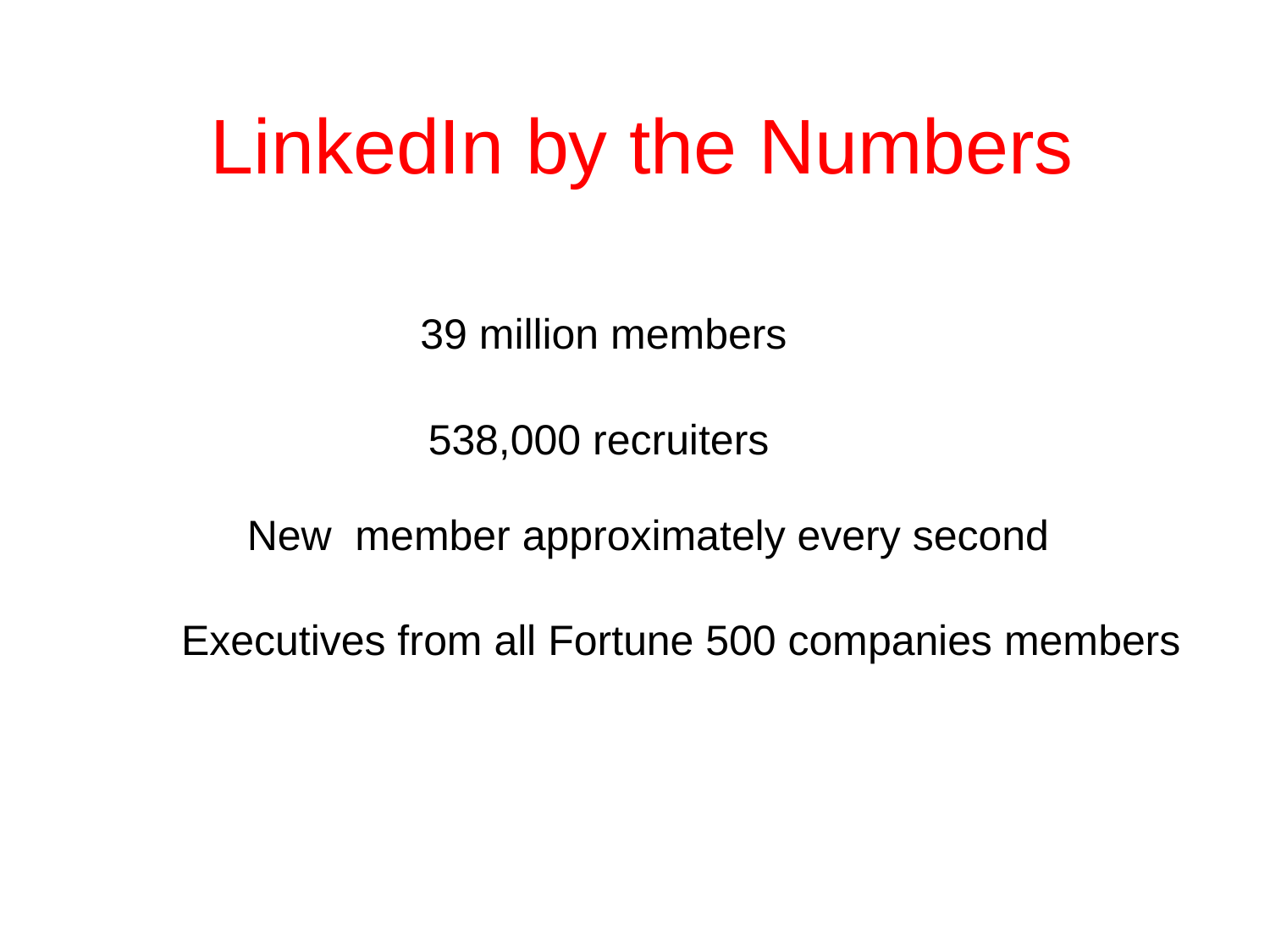

# LinkedIn by the Numbers
39 million members
538,000 recruiters
New  member approximately every second
Executives from all Fortune 500 companies members